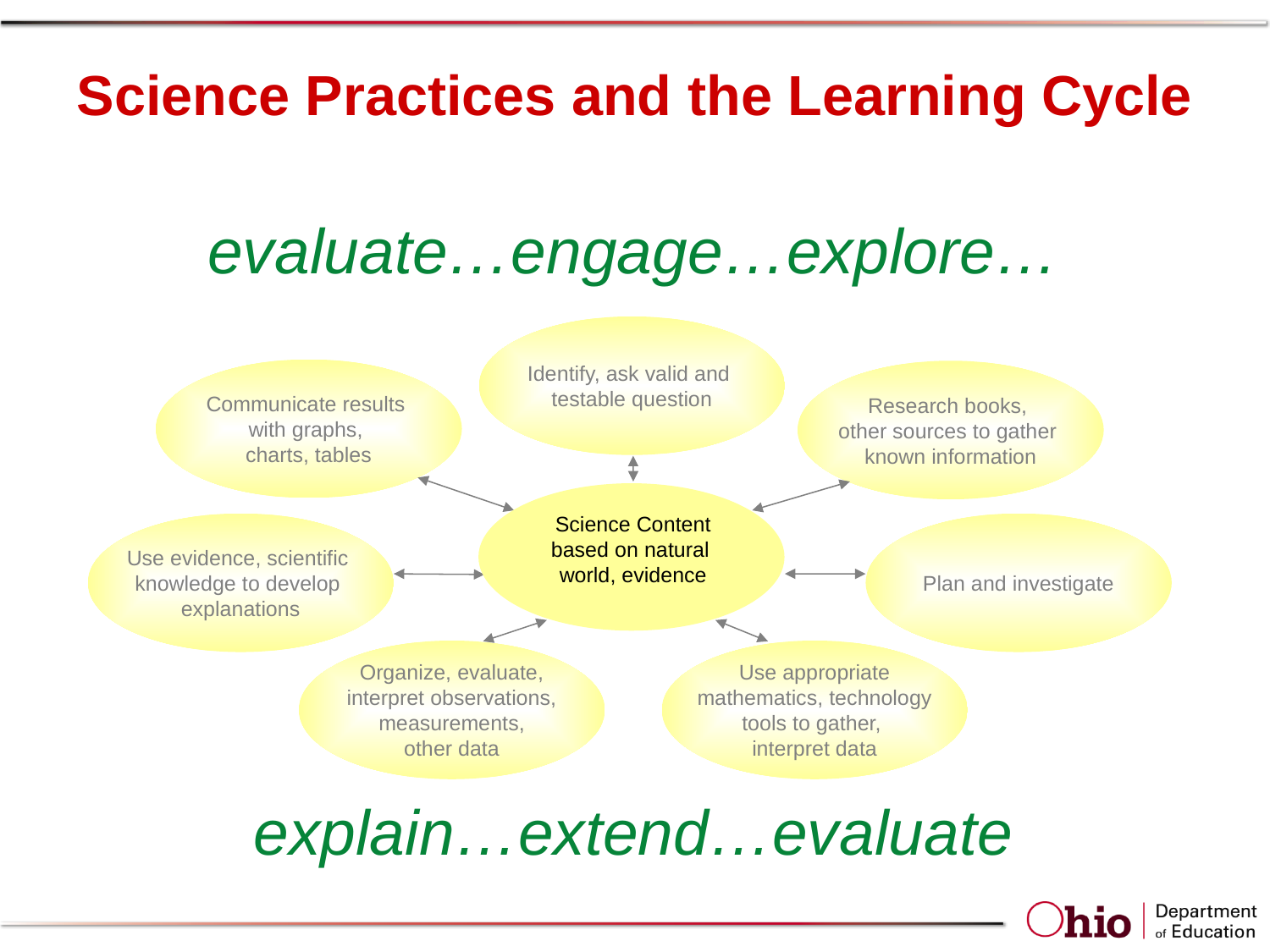

Science Practices and the Learning Cycle
evaluate…engage…explore…
Identify, ask valid and
testable question
Communicate results
with graphs,
charts, tables
Research books,
other sources to gather
known information

Science Content
based on natural
world, evidence

Use evidence, scientific
knowledge to develop
explanations

Plan and investigate

Organize, evaluate,
interpret observations,
 measurements,
other data

Use appropriate
 mathematics, technology
tools to gather,
interpret data
explain…extend…evaluate